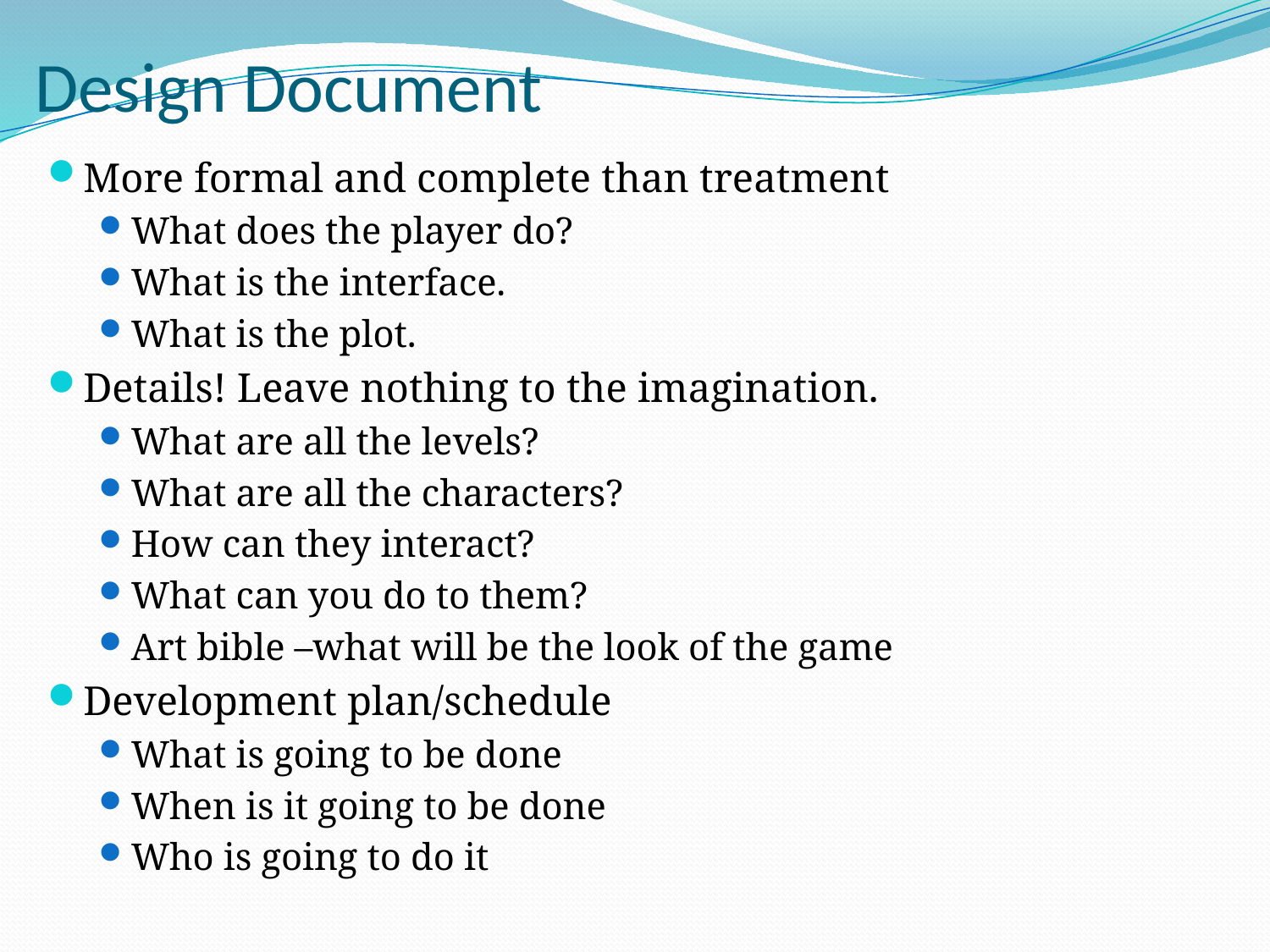

# Design Document
More formal and complete than treatment
What does the player do?
What is the interface.
What is the plot.
Details! Leave nothing to the imagination.
What are all the levels?
What are all the characters?
How can they interact?
What can you do to them?
Art bible –what will be the look of the game
Development plan/schedule
What is going to be done
When is it going to be done
Who is going to do it